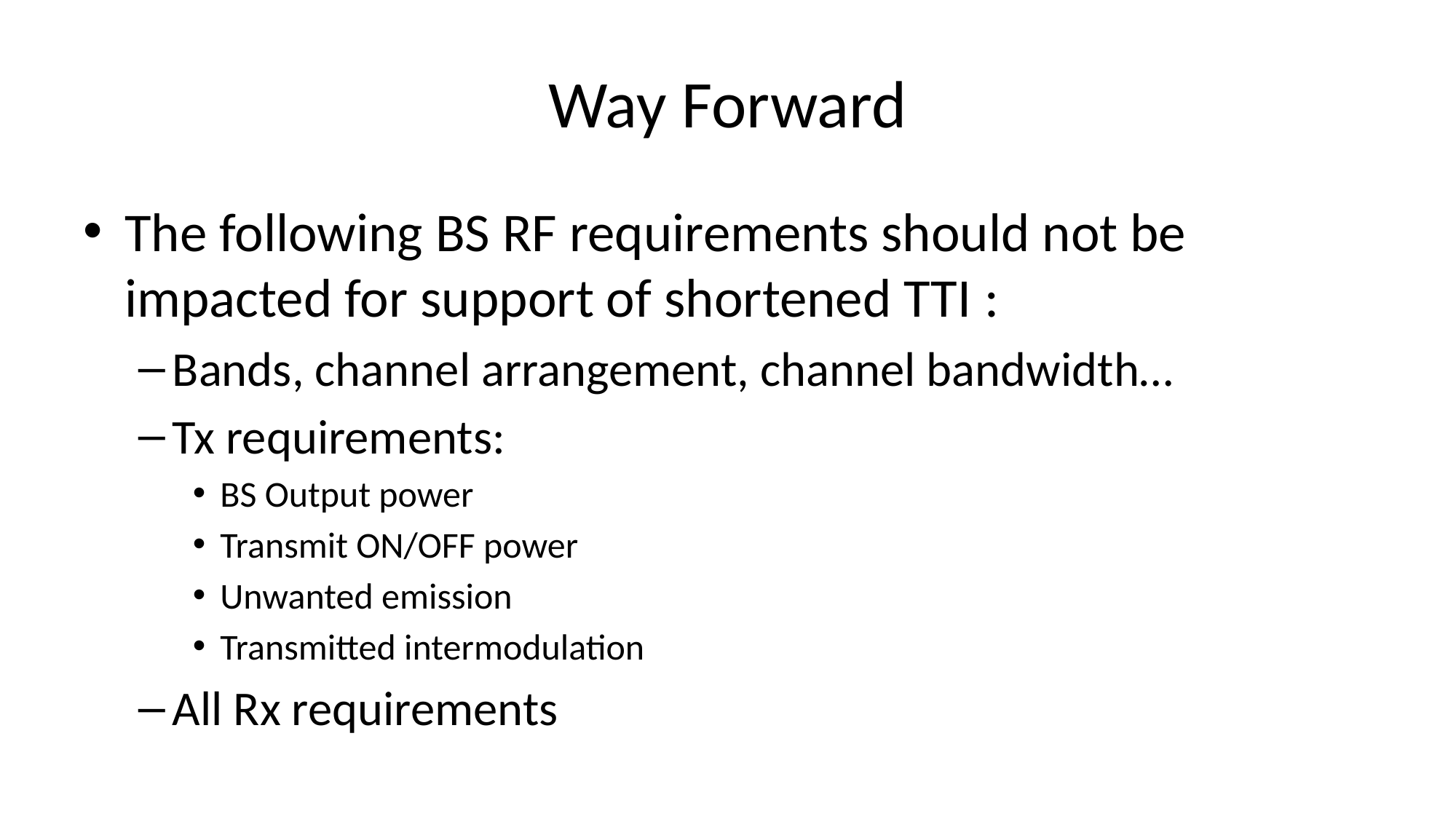

# Way Forward
The following BS RF requirements should not be impacted for support of shortened TTI :
Bands, channel arrangement, channel bandwidth…
Tx requirements:
BS Output power
Transmit ON/OFF power
Unwanted emission
Transmitted intermodulation
All Rx requirements